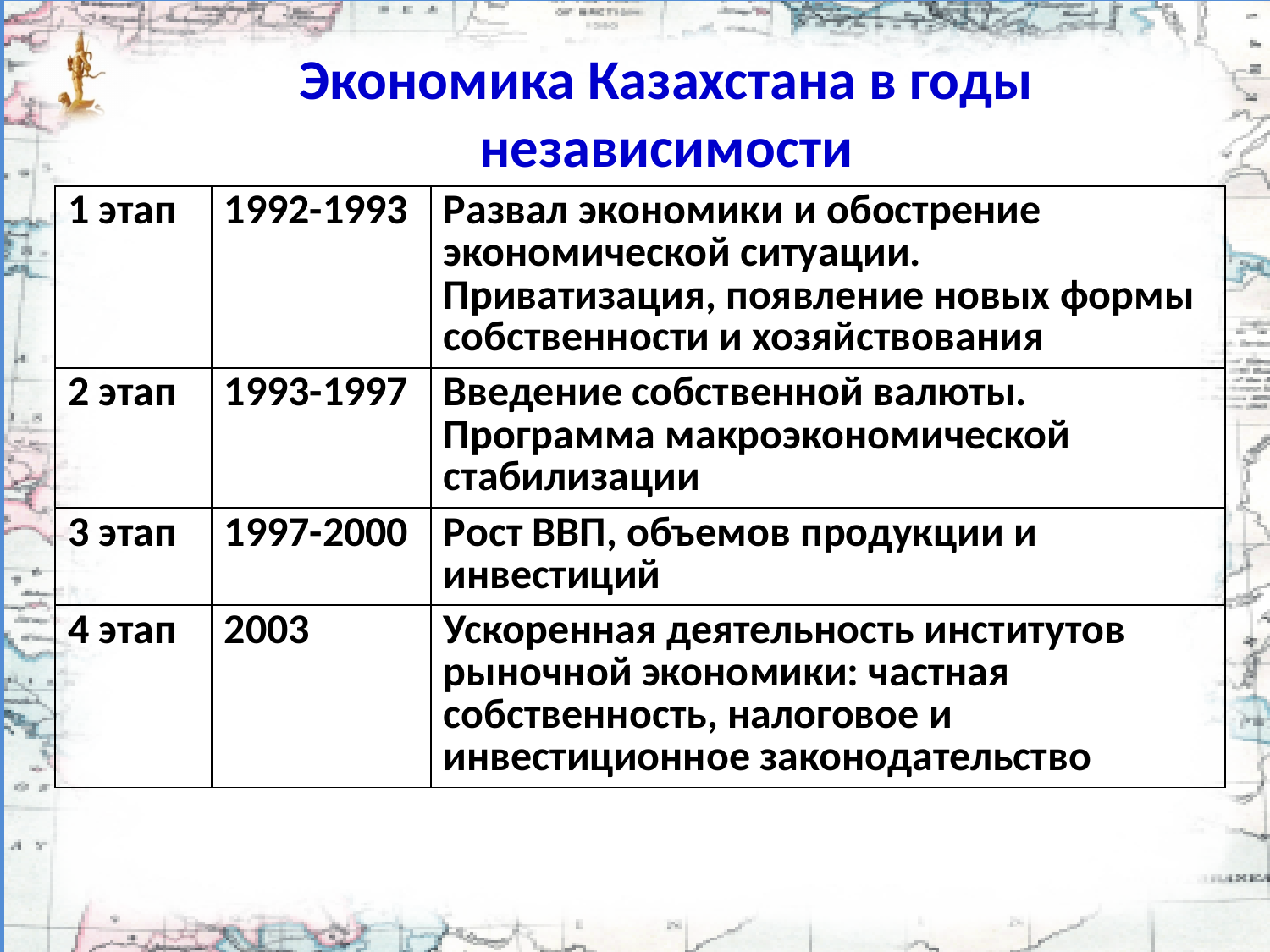

# Экономика Казахстана в годы независимости
| 1 этап | 1992-1993 | Развал экономики и обострение экономической ситуации. Приватизация, появление новых формы собственности и хозяйствования |
| --- | --- | --- |
| 2 этап | 1993-1997 | Введение собственной валюты. Программа макроэкономической стабилизации |
| 3 этап | 1997-2000 | Рост ВВП, объемов продукции и инвестиций |
| 4 этап | 2003 | Ускоренная деятельность институтов рыночной экономики: частная собственность, налоговое и инвестиционное законодательство |